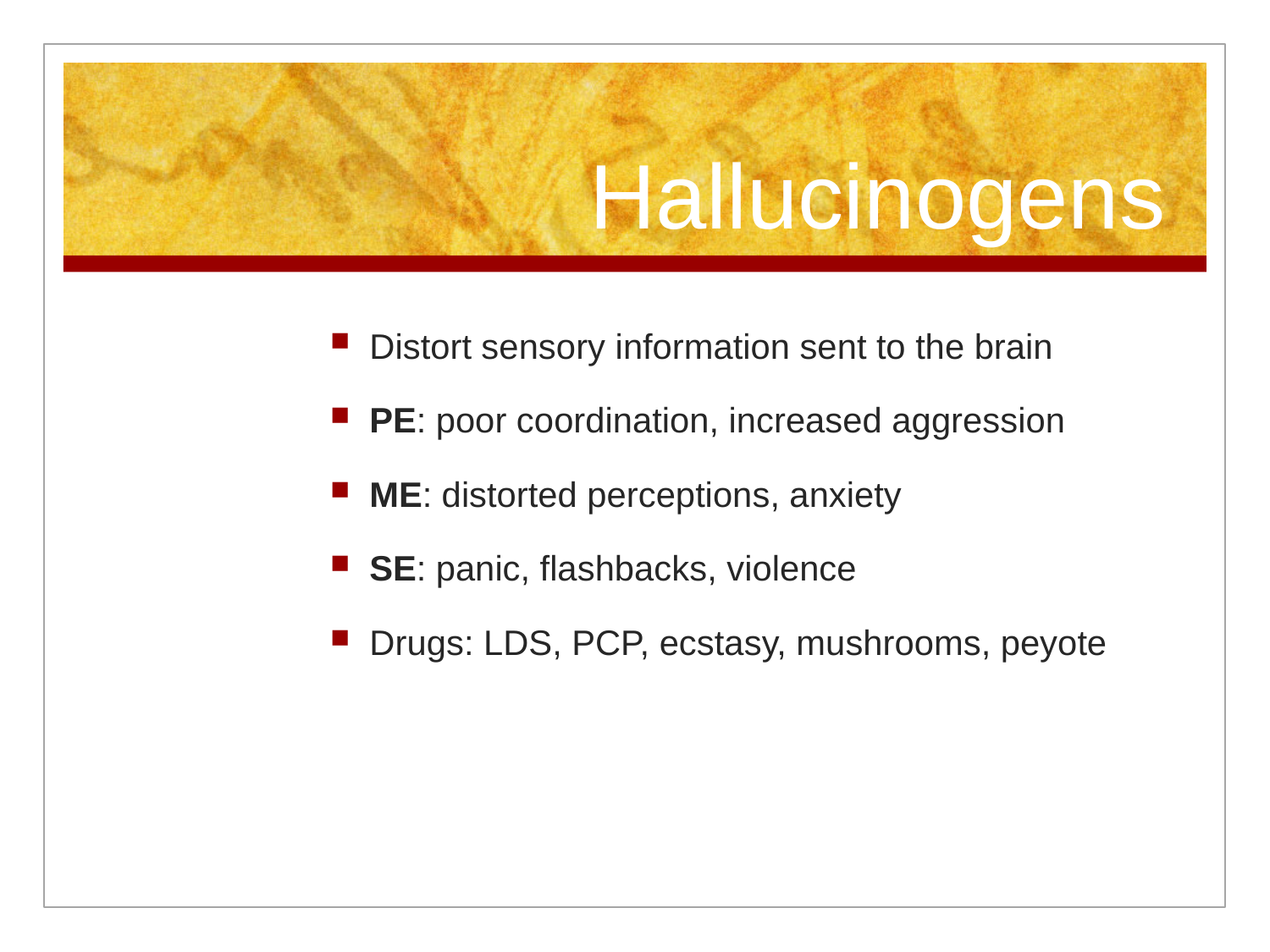

# Hallucinogens
Distort sensory information sent to the brain
PE: poor coordination, increased aggression
ME: distorted perceptions, anxiety
SE: panic, flashbacks, violence
Drugs: LDS, PCP, ecstasy, mushrooms, peyote